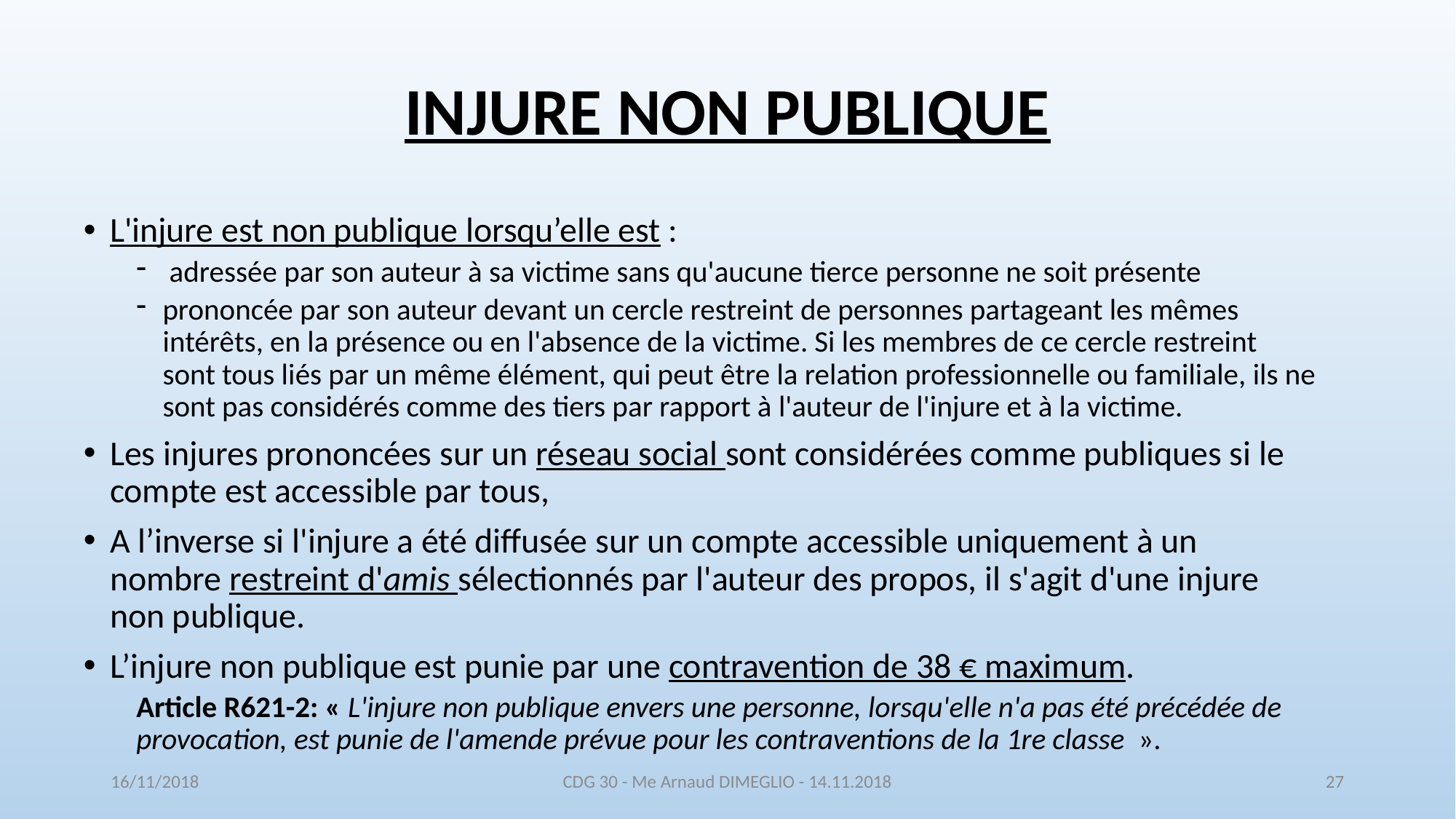

# INJURE NON PUBLIQUE

L'injure est non publique lorsqu’elle est :
 adressée par son auteur à sa victime sans qu'aucune tierce personne ne soit présente
prononcée par son auteur devant un cercle restreint de personnes partageant les mêmes intérêts, en la présence ou en l'absence de la victime. Si les membres de ce cercle restreint sont tous liés par un même élément, qui peut être la relation professionnelle ou familiale, ils ne sont pas considérés comme des tiers par rapport à l'auteur de l'injure et à la victime.
Les injures prononcées sur un réseau social sont considérées comme publiques si le compte est accessible par tous,
A l’inverse si l'injure a été diffusée sur un compte accessible uniquement à un nombre restreint d'amis sélectionnés par l'auteur des propos, il s'agit d'une injure non publique.
L’injure non publique est punie par une contravention de 38 € maximum.
Article R621-2: « L'injure non publique envers une personne, lorsqu'elle n'a pas été précédée de provocation, est punie de l'amende prévue pour les contraventions de la 1re classe  ».

16/11/2018
CDG 30 - Me Arnaud DIMEGLIO - 14.11.2018
27